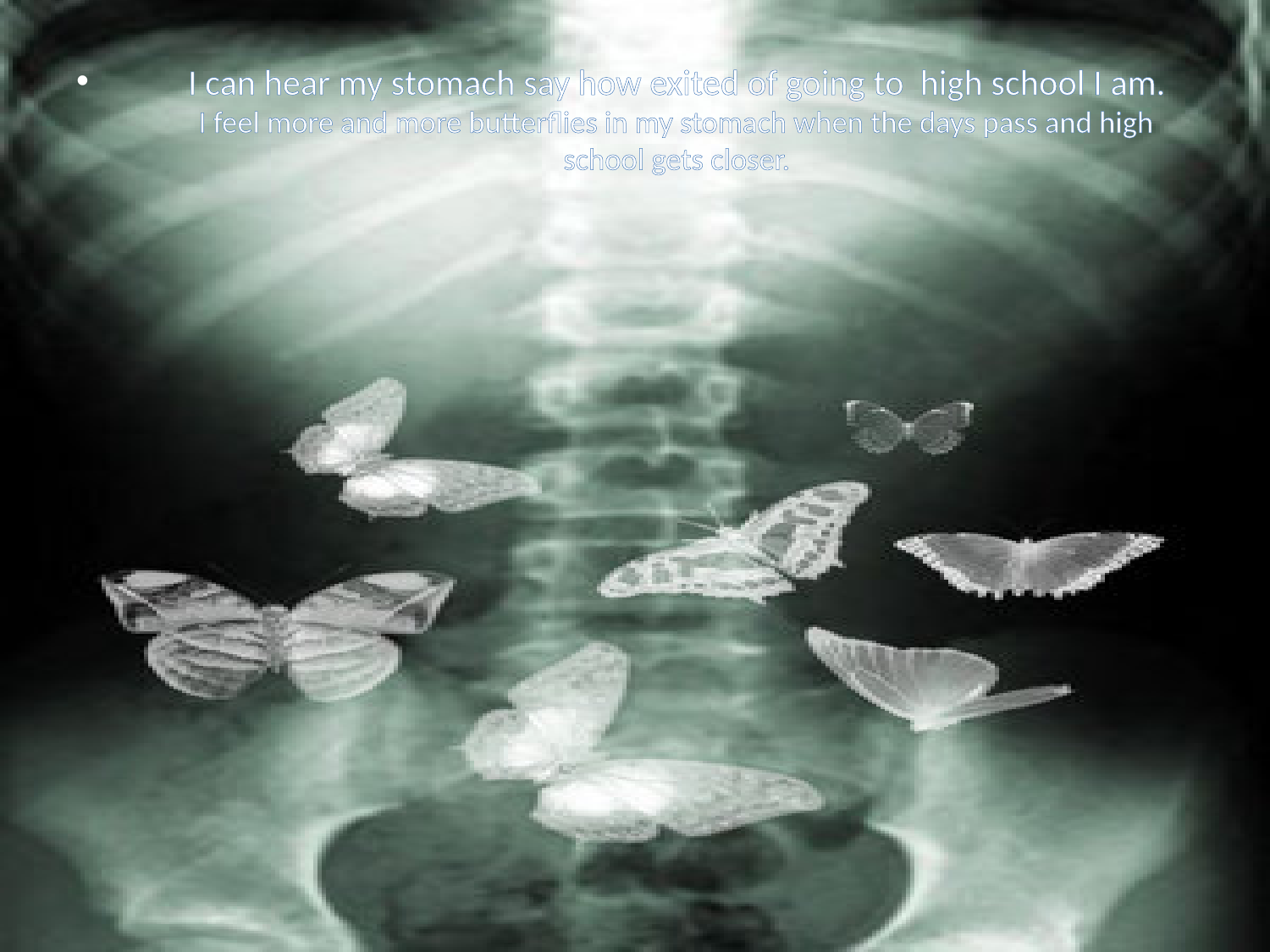

# I can hear my stomach say how exited of going to  high school I am. I feel more and more butterflies in my stomach when the days pass and high school gets closer.